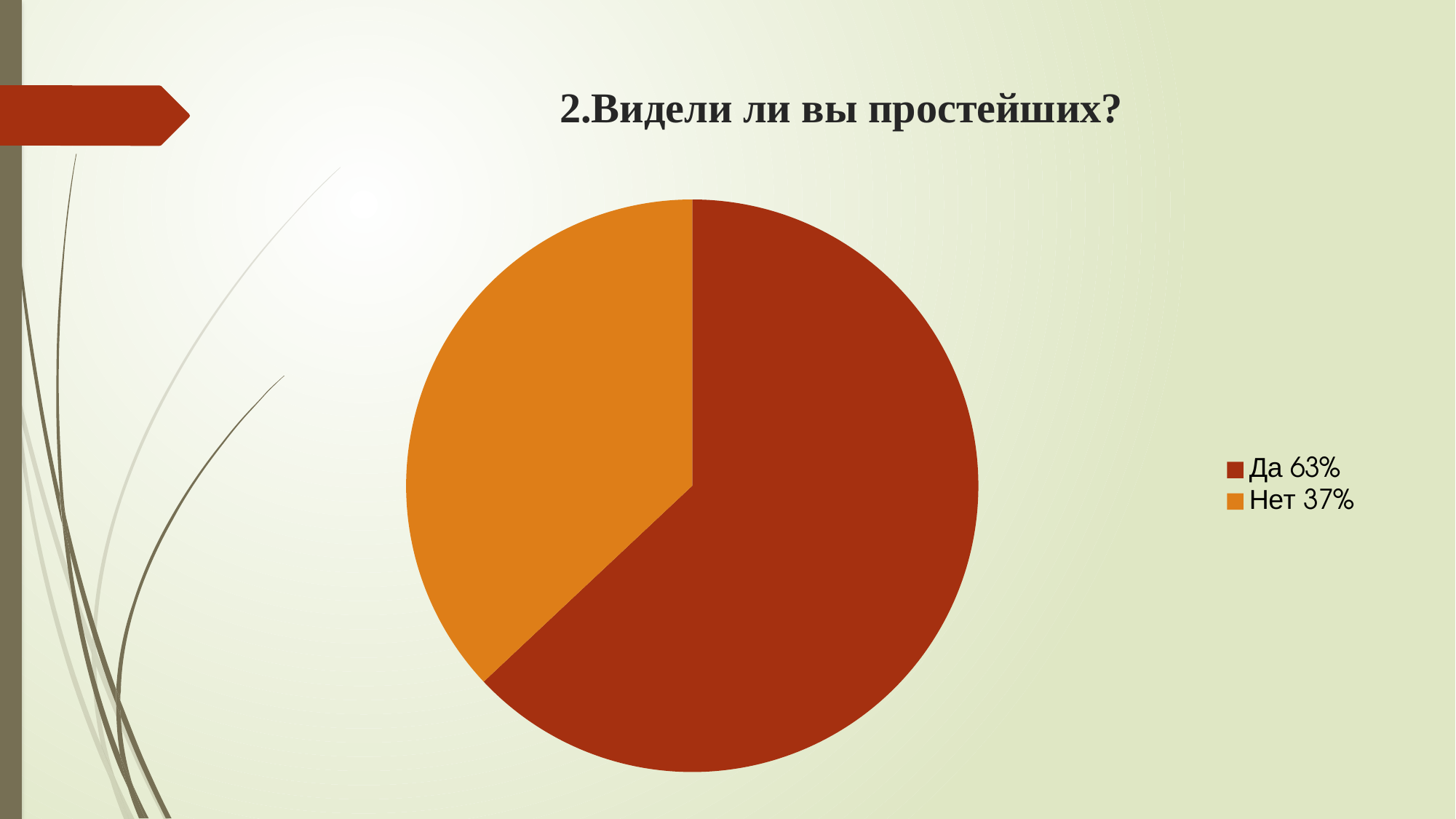

# 2.Видели ли вы простейших?

### Chart

| Category | Столбец1 |
|---|---|
| Да 63% | 0.6300000000000001 |
| Нет 37% | 0.37000000000000005 |